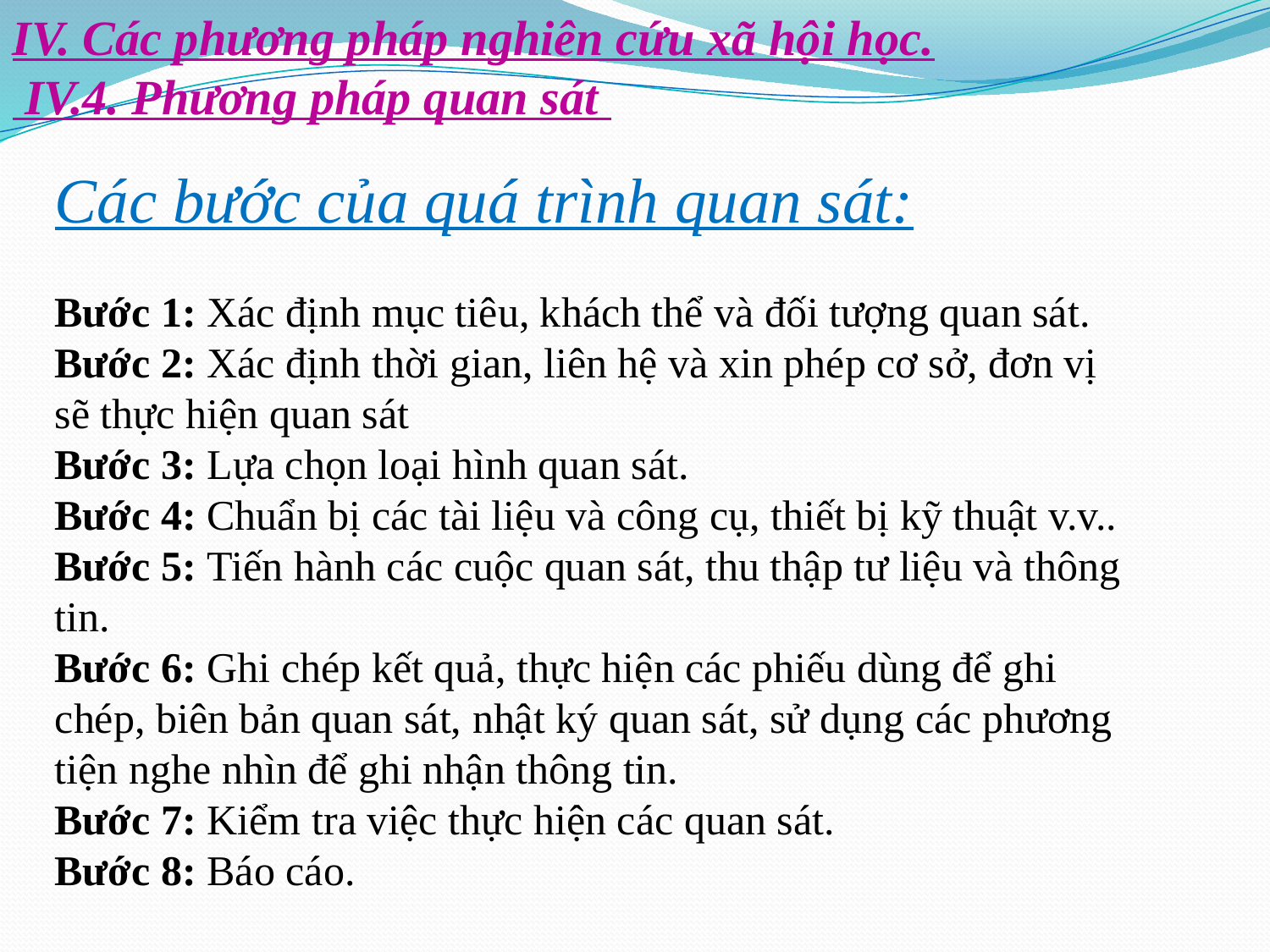

.

IV. Các phương pháp nghiên cứu xã hội học.
 IV.4. Phương pháp quan sát
Các bước của quá trình quan sát:

Bước 1: Xác định mục tiêu, khách thể và đối tượng quan sát.
Bước 2: Xác định thời gian, liên hệ và xin phép cơ sở, đơn vị sẽ thực hiện quan sát
Bước 3: Lựa chọn loại hình quan sát.
Bước 4: Chuẩn bị các tài liệu và công cụ, thiết bị kỹ thuật v.v..
Bước 5: Tiến hành các cuộc quan sát, thu thập tư liệu và thông tin.
Bước 6: Ghi chép kết quả, thực hiện các phiếu dùng để ghi chép, biên bản quan sát, nhật ký quan sát, sử dụng các phương tiện nghe nhìn để ghi nhận thông tin.
Bước 7: Kiểm tra việc thực hiện các quan sát.
Bước 8: Báo cáo.